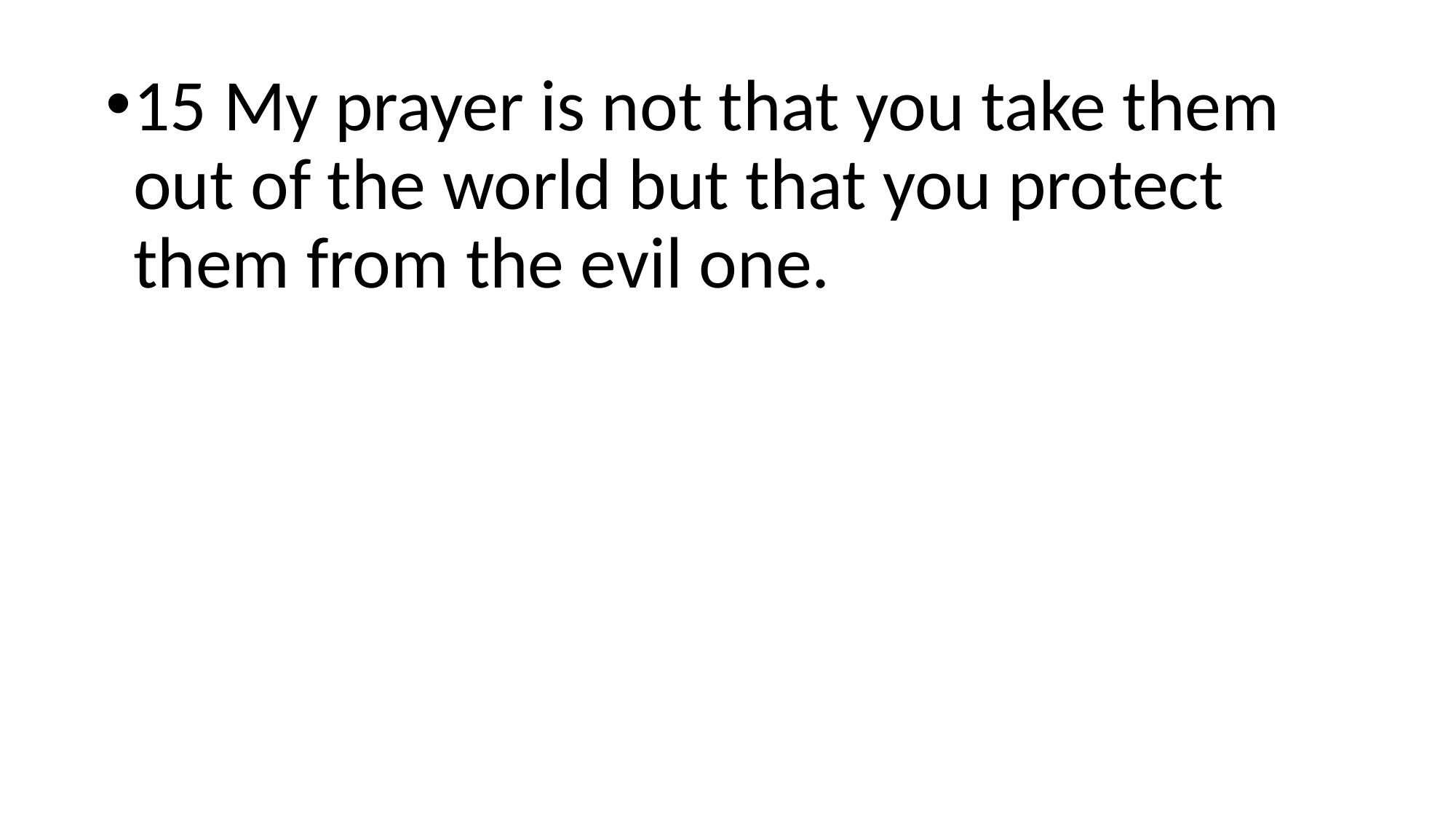

15 My prayer is not that you take them out of the world but that you protect them from the evil one.